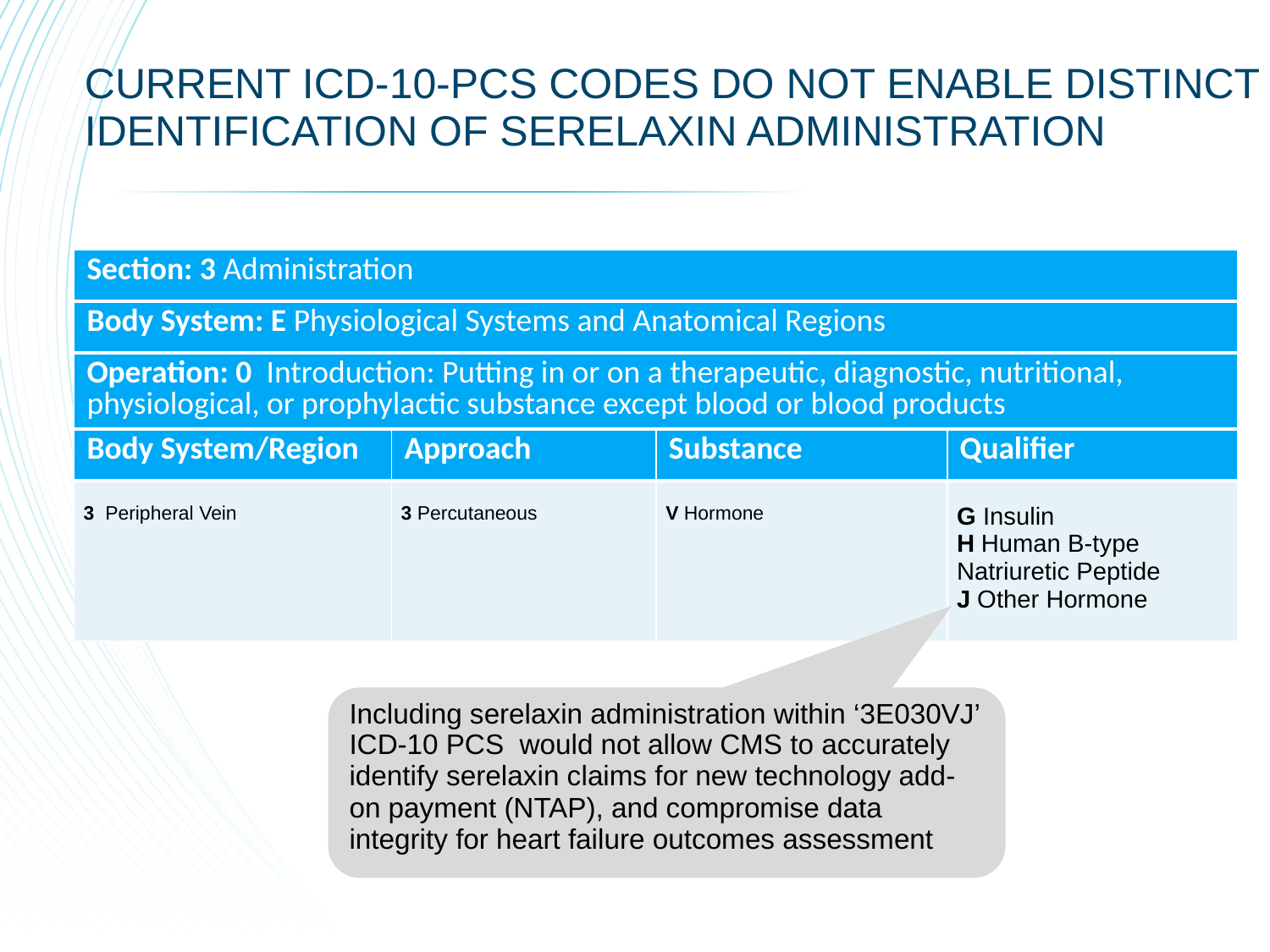

# Current ICD-10-PCS Codes do not enable distinct identification of serelaxin administration
| Section: 3 Administration |  |  |  |
| --- | --- | --- | --- |
| Body System: E Physiological Systems and Anatomical Regions |  |  |  |
| Operation: 0 Introduction: Putting in or on a therapeutic, diagnostic, nutritional, physiological, or prophylactic substance except blood or blood products |  |  |  |
| Body System/Region | Approach | Substance | Qualifier |
| 3  Peripheral Vein | 3 Percutaneous | V Hormone | G Insulin H Human B-type Natriuretic Peptide J Other Hormone |

Including serelaxin administration within ‘3E030VJ’ ICD-10 PCS  would not allow CMS to accurately identify serelaxin claims for new technology add-on payment (NTAP), and compromise data integrity for heart failure outcomes assessment